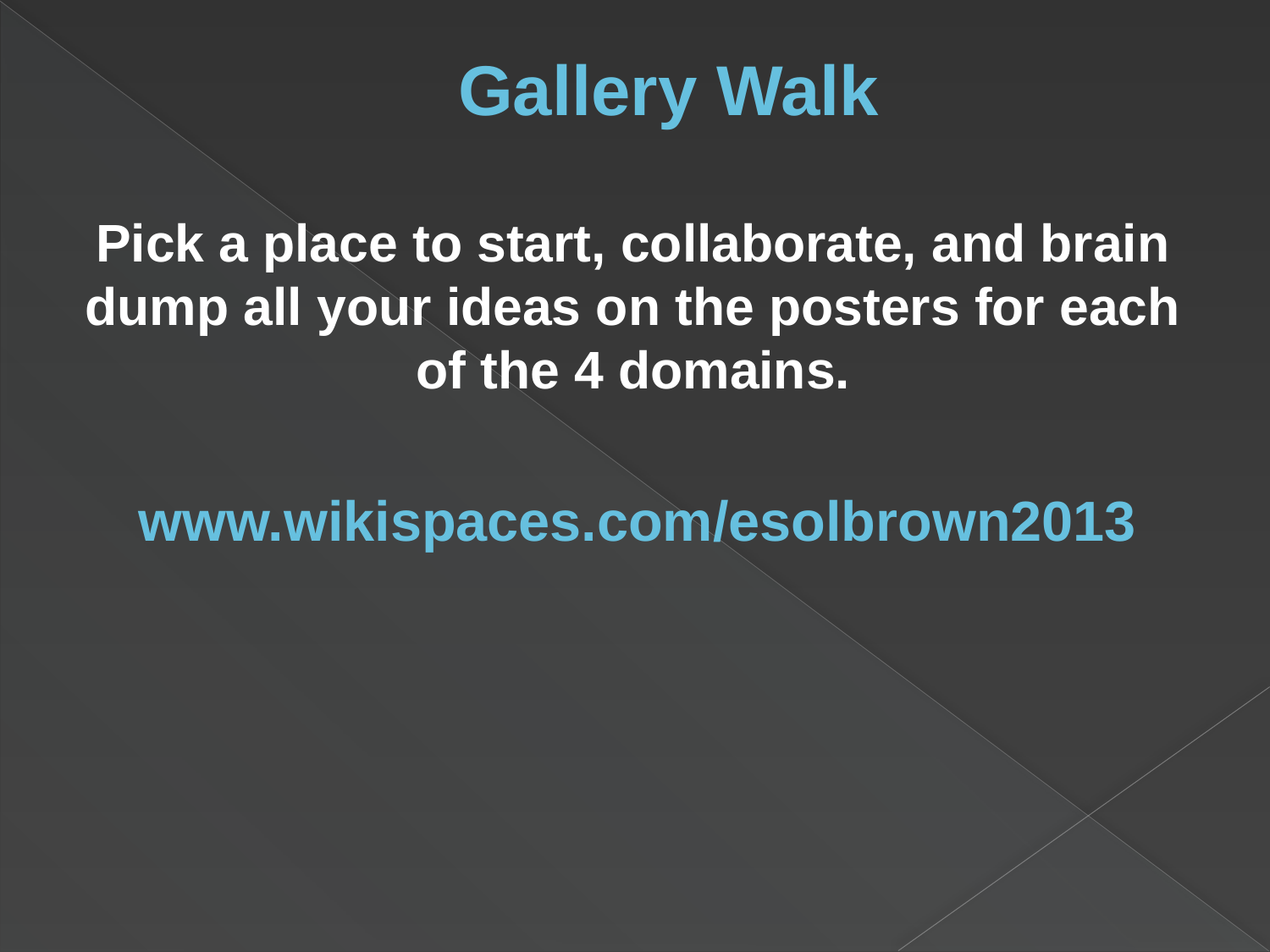

# Gallery Walk
Pick a place to start, collaborate, and brain dump all your ideas on the posters for each of the 4 domains.

www.wikispaces.com/esolbrown2013